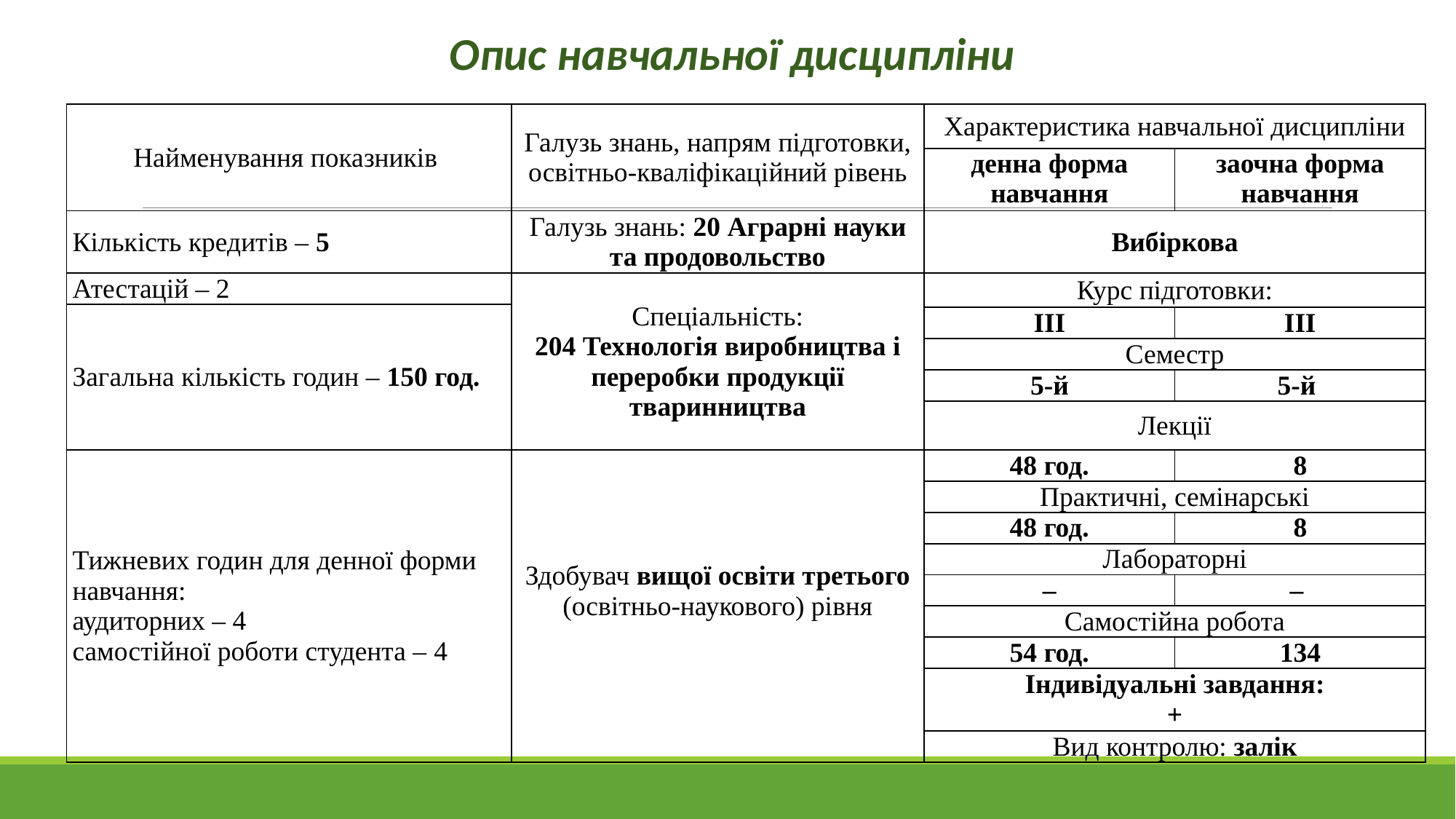

Опис навчальної дисципліни
| Найменування показників | Галузь знань, напрям підготовки, освітньо-кваліфікаційний рівень | Характеристика навчальної дисципліни |  |
| --- | --- | --- | --- |
|  |  | денна форма навчання | заочна форма навчання |
| Кількість кредитів – 5 | Галузь знань: 20 Аграрні науки та продовольство | Вибіркова |  |
| Атестацій – 2 | Спеціальність: 204 Технологія виробництва і переробки продукції тваринництва | Курс підготовки: |  |
| Загальна кількість годин – 150 год. |  |  |  |
|  |  | ІІІ | ІІІ |
|  |  | Семестр |  |
|  |  | 5-й | 5-й |
|  |  | Лекції |  |
| Тижневих годин для денної форми навчання: аудиторних – 4 самостійної роботи студента – 4 | Здобувач вищої освіти третього (освітньо-наукового) рівня | 48 год. | 8 |
|  |  | Практичні, семінарські |  |
|  |  | 48 год. | 8 |
|  |  | Лабораторні |  |
|  |  | – | – |
|  |  | Самостійна робота |  |
|  |  | 54 год. | 134 |
|  |  | Індивідуальні завдання: + |  |
|  |  | Вид контролю: залік |  |